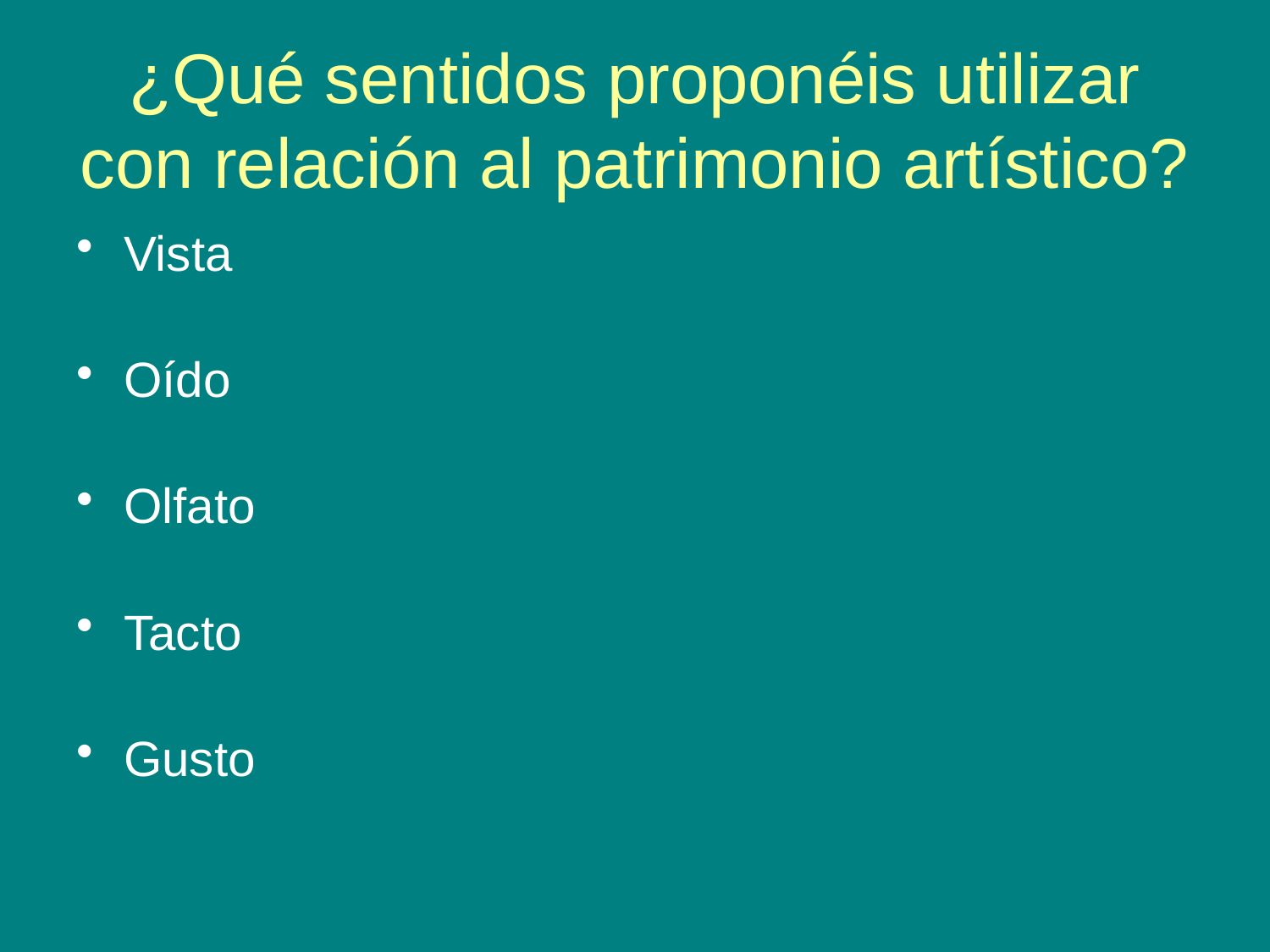

# ¿Qué sentidos proponéis utilizar con relación al patrimonio artístico?
Vista

Oído

Olfato

Tacto

Gusto